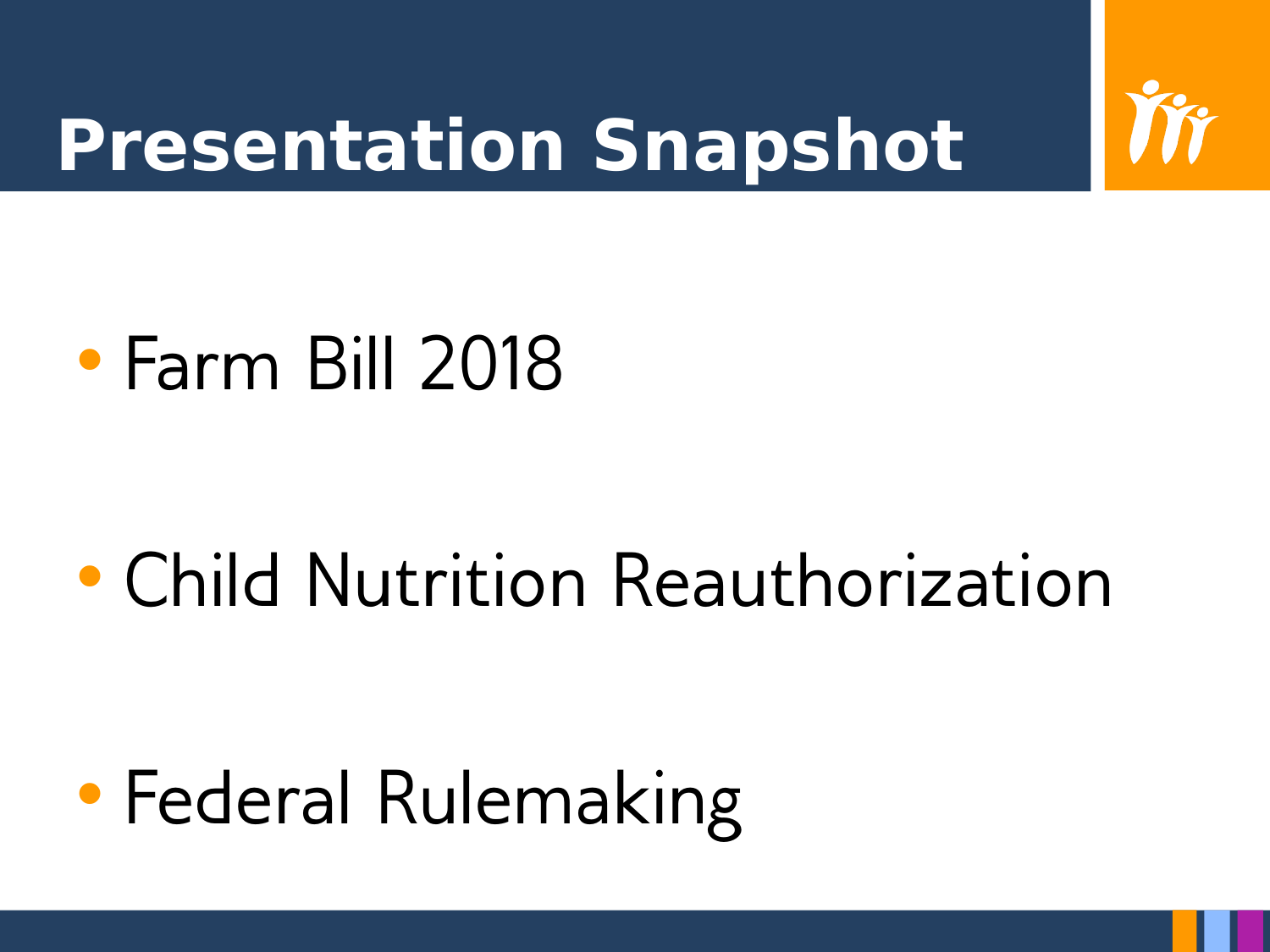

# Presentation Snapshot

Farm Bill 2018

Child Nutrition Reauthorization

Federal Rulemaking